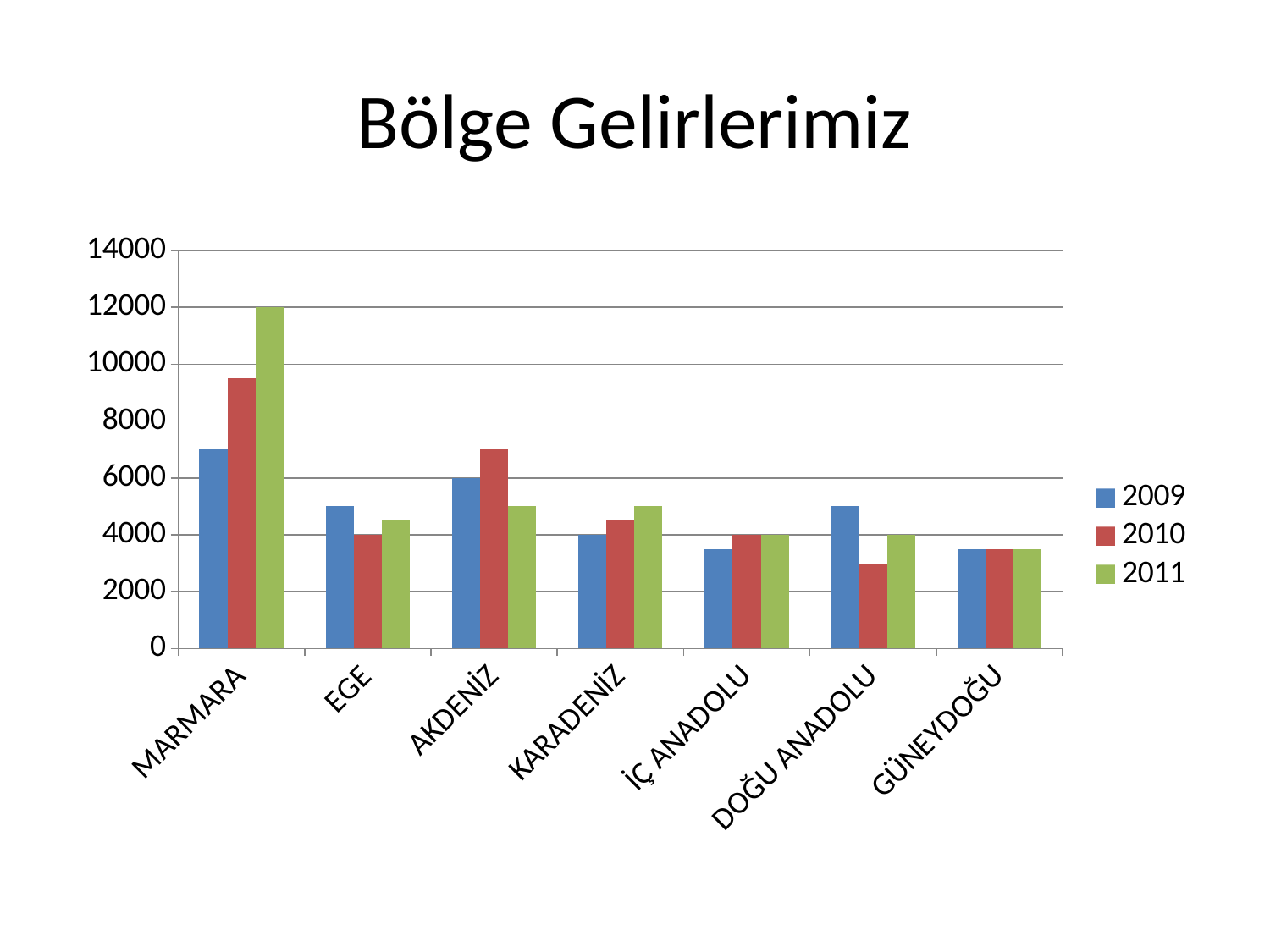

# Bölge Gelirlerimiz

### Chart

| Category | 2009 | 2010 | 2011 |
|---|---|---|---|
| MARMARA | 7000.0 | 9500.0 | 12000.0 |
| EGE | 5000.0 | 4000.0 | 4500.0 |
| AKDENİZ | 6000.0 | 7000.0 | 5000.0 |
| KARADENİZ | 4000.0 | 4500.0 | 5000.0 |
| İÇ ANADOLU | 3500.0 | 4000.0 | 4000.0 |
| DOĞU ANADOLU | 5000.0 | 3000.0 | 4000.0 |
| GÜNEYDOĞU | 3500.0 | 3500.0 | 3500.0 |